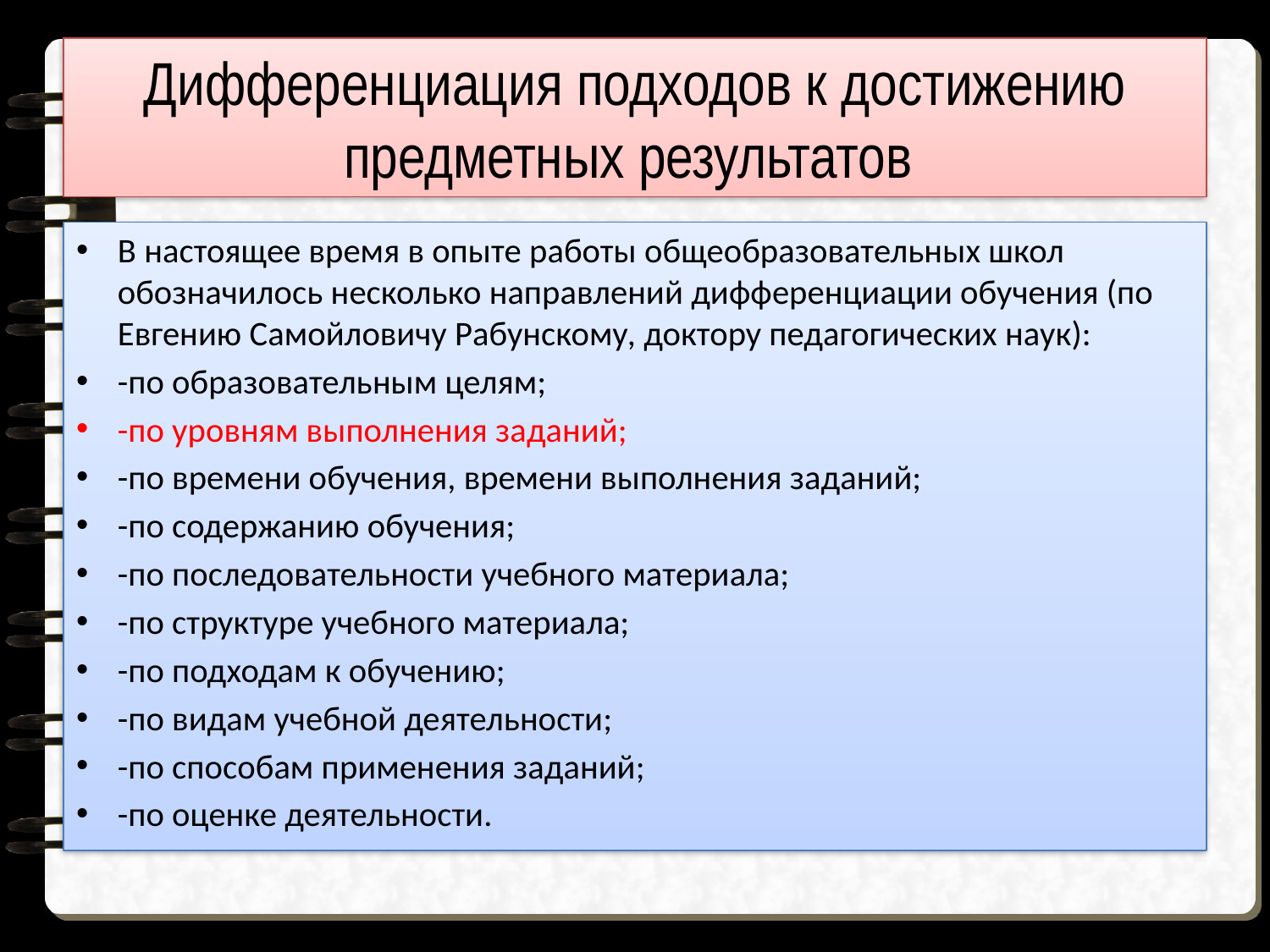

# Дифференциация подходов к достижению предметных результатов
В настоящее время в опыте работы общеобразовательных школ обозначилось несколько направлений дифференциации обучения (по Евгению Самойловичу Рабунскому, доктору педагогических наук):
-по образовательным целям;
-по уровням выполнения заданий;
-по времени обучения, времени выполнения заданий;
-по содержанию обучения;
-по последовательности учебного материала;
-по структуре учебного материала;
-по подходам к обучению;
-по видам учебной деятельности;
-по способам применения заданий;
-по оценке деятельности.